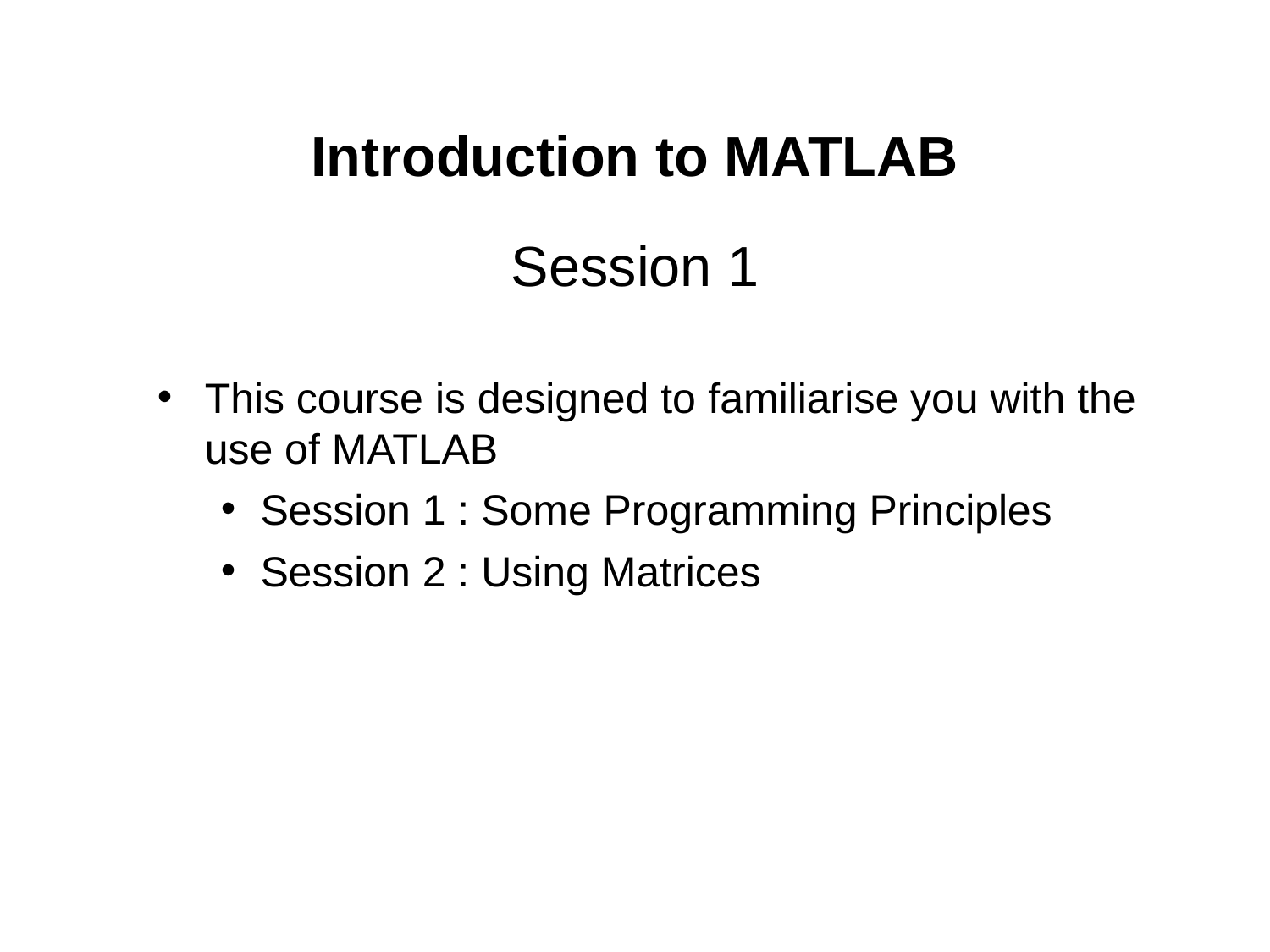

Introduction to MATLAB
Session 1
This course is designed to familiarise you with the use of MATLAB
Session 1 : Some Programming Principles
Session 2 : Using Matrices